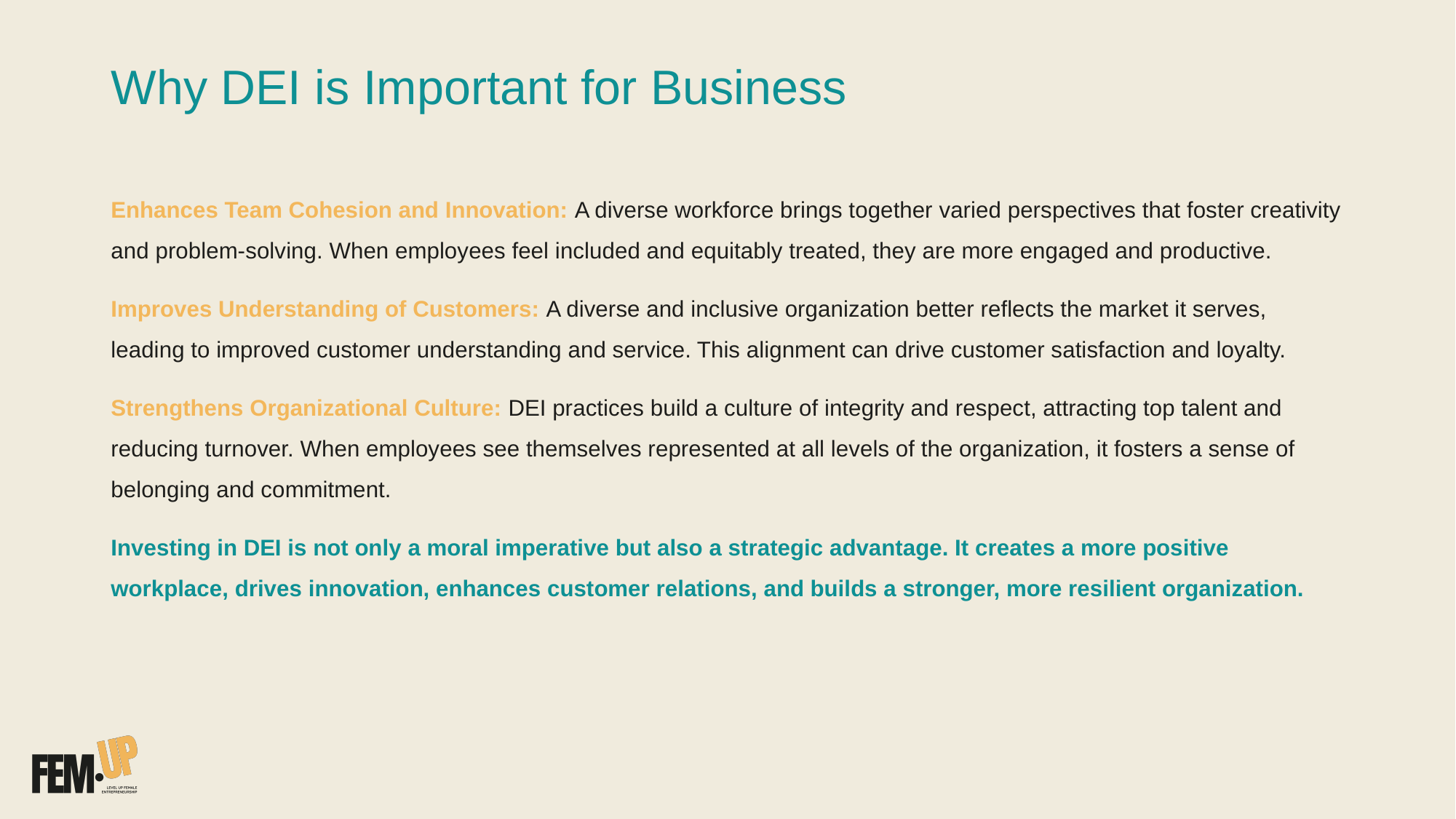

Why DEI is Important for Business

Enhances Team Cohesion and Innovation: A diverse workforce brings together varied perspectives that foster creativity and problem-solving. When employees feel included and equitably treated, they are more engaged and productive.
Improves Understanding of Customers: A diverse and inclusive organization better reflects the market it serves, leading to improved customer understanding and service. This alignment can drive customer satisfaction and loyalty.
Strengthens Organizational Culture: DEI practices build a culture of integrity and respect, attracting top talent and reducing turnover. When employees see themselves represented at all levels of the organization, it fosters a sense of belonging and commitment.
Investing in DEI is not only a moral imperative but also a strategic advantage. It creates a more positive workplace, drives innovation, enhances customer relations, and builds a stronger, more resilient organization.